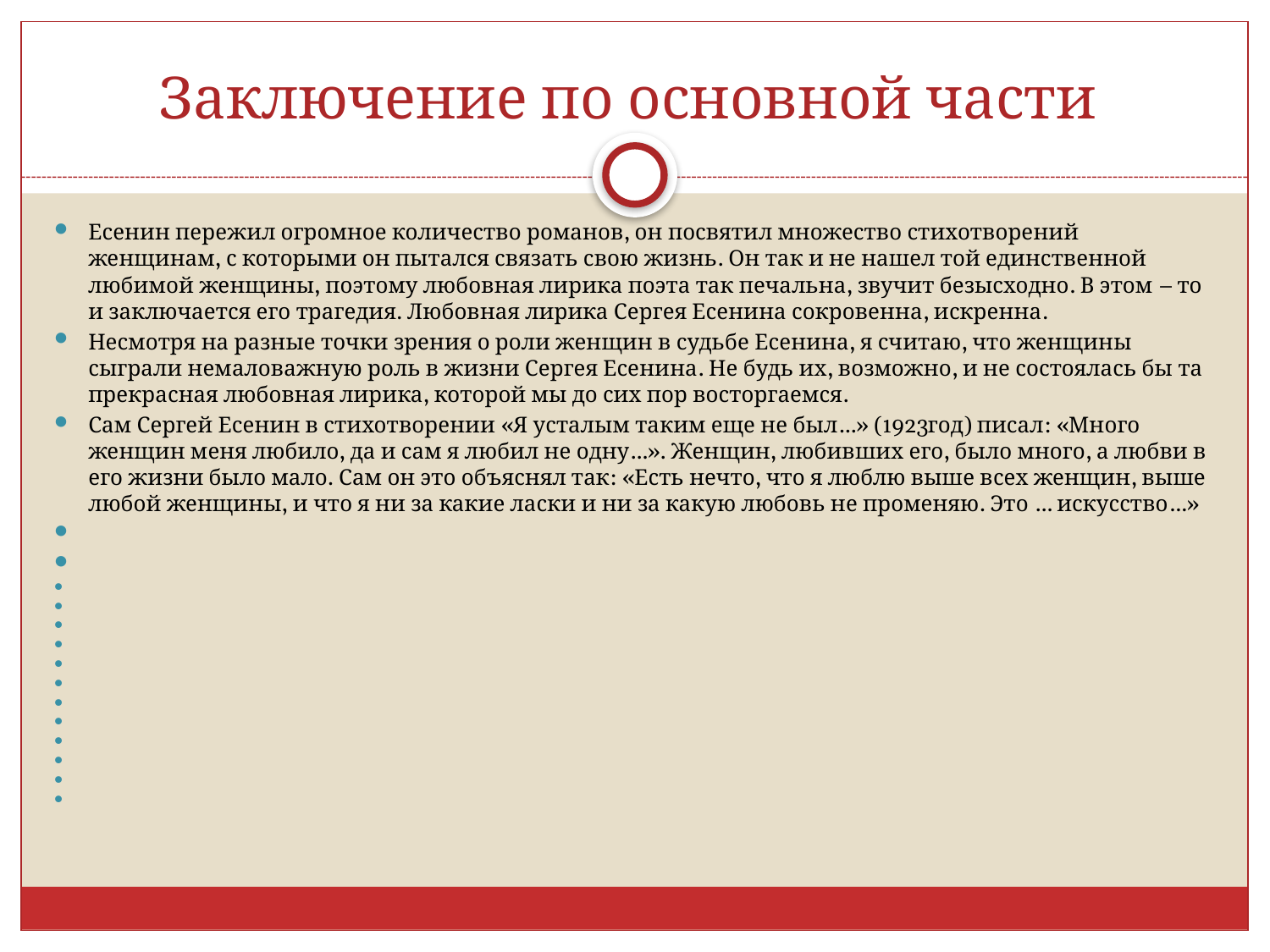

# Заключение по основной части
Есенин пережил огромное количество романов, он посвятил множество стихотворений женщинам, с которыми он пытался связать свою жизнь. Он так и не нашел той единственной любимой женщины, поэтому любовная лирика поэта так печальна, звучит безысходно. В этом – то и заключается его трагедия. Любовная лирика Сергея Есенина сокровенна, искренна.
Несмотря на разные точки зрения о роли женщин в судьбе Есенина, я считаю, что женщины сыграли немаловажную роль в жизни Сергея Есенина. Не будь их, возможно, и не состоялась бы та прекрасная любовная лирика, которой мы до сих пор восторгаемся.
Сам Сергей Есенин в стихотворении «Я усталым таким еще не был…» (1923год) писал: «Много женщин меня любило, да и сам я любил не одну…». Женщин, любивших его, было много, а любви в его жизни было мало. Сам он это объяснял так: «Есть нечто, что я люблю выше всех женщин, выше любой женщины, и что я ни за какие ласки и ни за какую любовь не променяю. Это … искусство…»